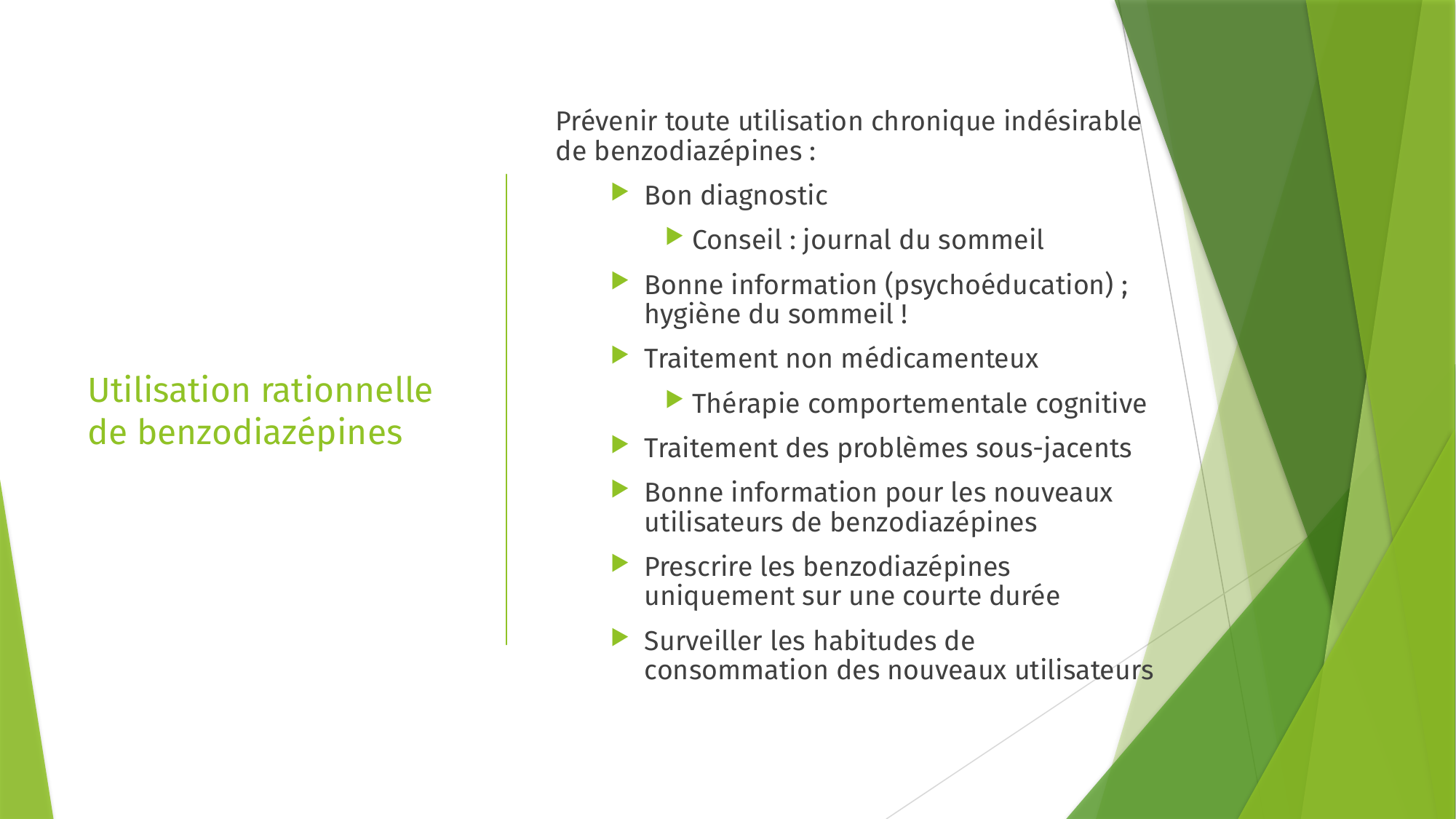

Prévenir toute utilisation chronique indésirable de benzodiazépines :
Bon diagnostic
Conseil : journal du sommeil
Bonne information (psychoéducation) ; hygiène du sommeil !
Traitement non médicamenteux
Thérapie comportementale cognitive
Traitement des problèmes sous-jacents
Bonne information pour les nouveaux utilisateurs de benzodiazépines
Prescrire les benzodiazépines uniquement sur une courte durée
Surveiller les habitudes de consommation des nouveaux utilisateurs
# Utilisation rationnelle de benzodiazépines